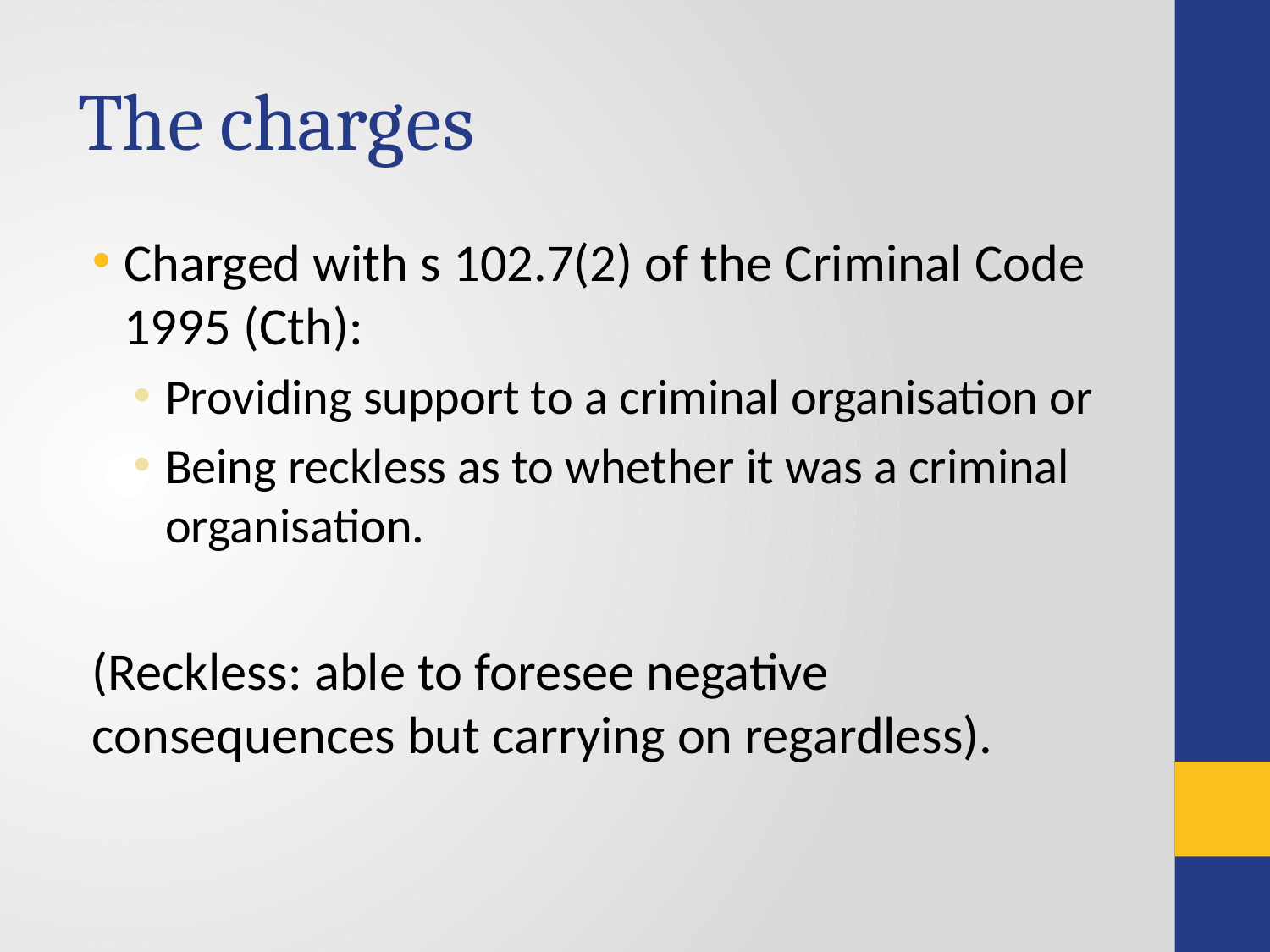

# The charges
Charged with s 102.7(2) of the Criminal Code 1995 (Cth):
Providing support to a criminal organisation or
Being reckless as to whether it was a criminal organisation.

(Reckless: able to foresee negative consequences but carrying on regardless).